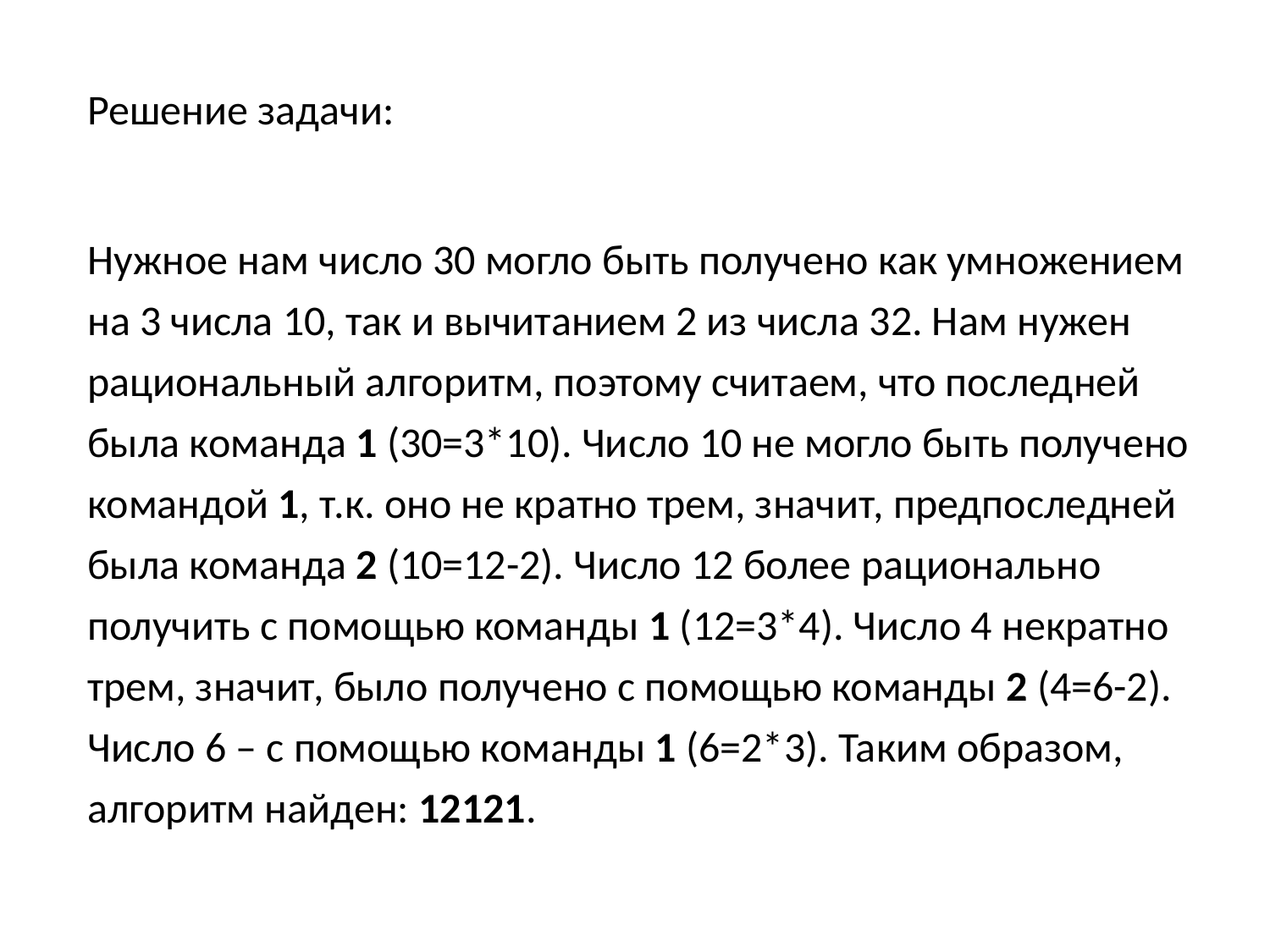

Решение задачи:
Нужное нам число 30 могло быть получено как умножением на 3 числа 10, так и вычитанием 2 из числа 32. Нам нужен рациональный алгоритм, поэтому считаем, что последней была команда 1 (30=3*10). Число 10 не могло быть получено командой 1, т.к. оно не кратно трем, значит, предпоследней была команда 2 (10=12-2). Число 12 более рационально получить с помощью команды 1 (12=3*4). Число 4 некратно трем, значит, было получено с помощью команды 2 (4=6-2). Число 6 – с помощью команды 1 (6=2*3). Таким образом, алгоритм найден: 12121.